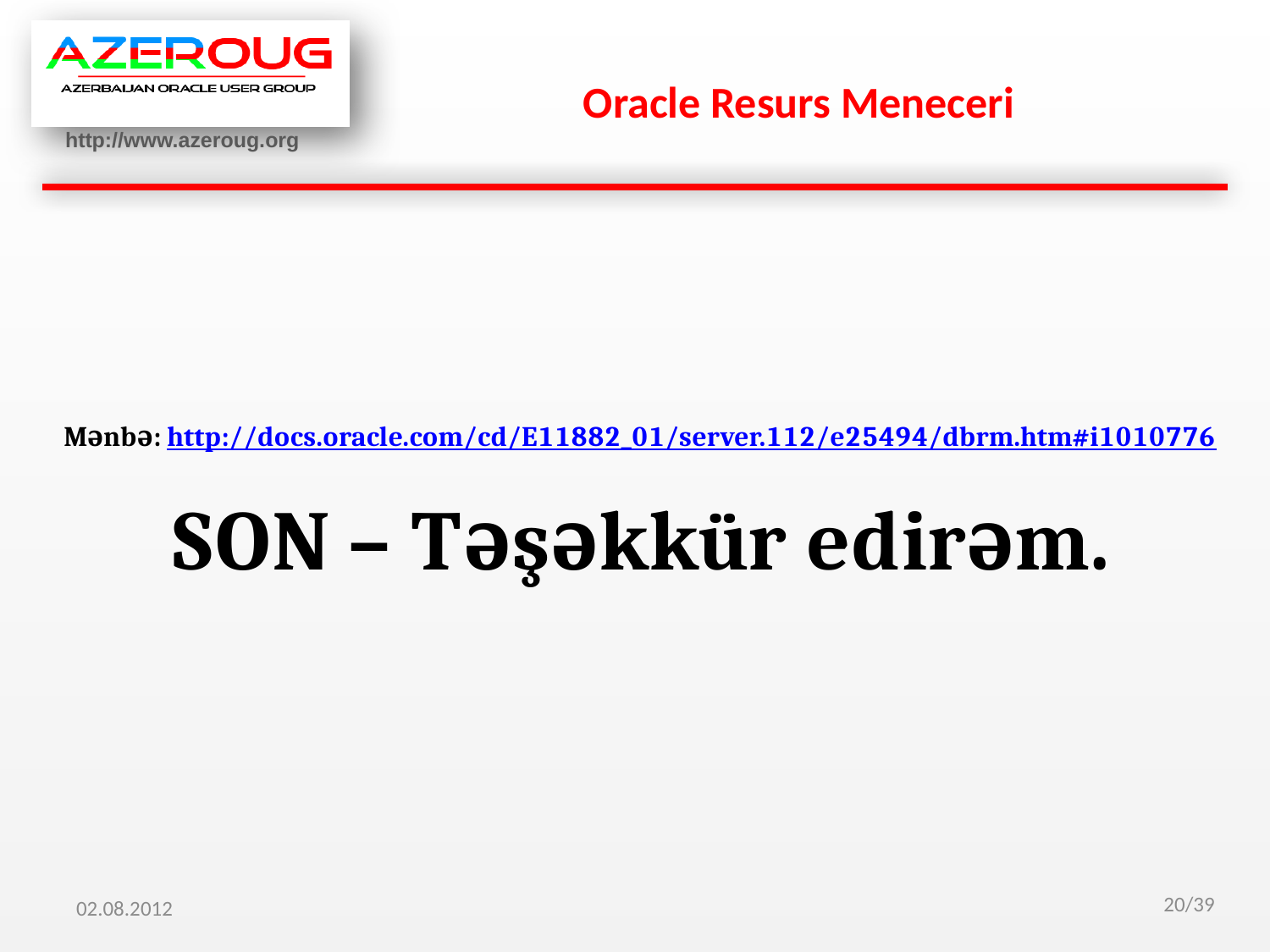

# Oracle Resurs Meneceri

Mənbə: http://docs.oracle.com/cd/E11882_01/server.112/e25494/dbrm.htm#i1010776

SON – Təşəkkür edirəm.
02.08.2012